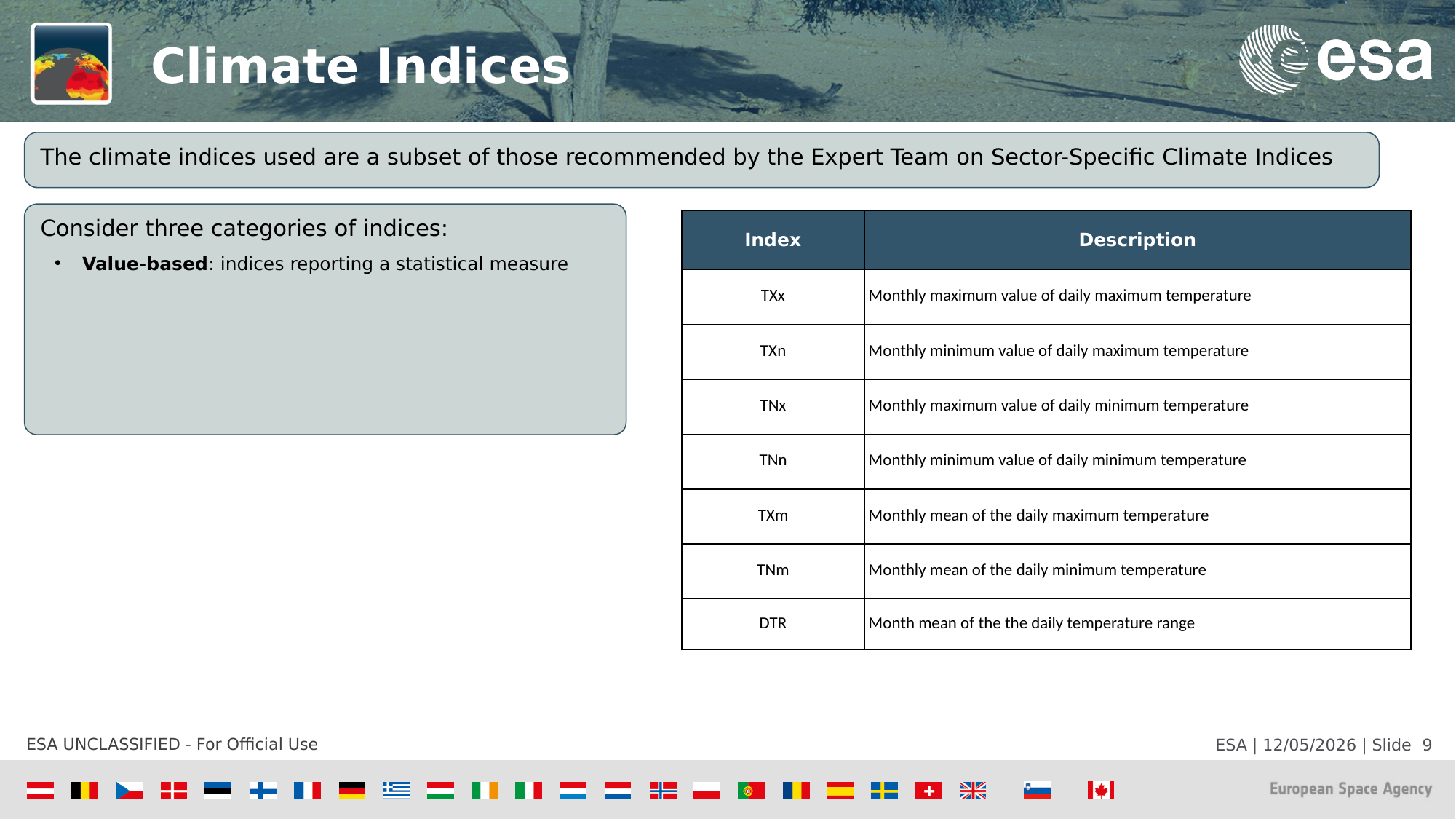

Climate Indices

The climate indices used are a subset of those recommended by the Expert Team on Sector-Specific Climate Indices

Consider three categories of indices:
| Index | Description |
| --- | --- |
| TXx | Monthly maximum value of daily maximum temperature |
| TXn | Monthly minimum value of daily maximum temperature |
| TNx | Monthly maximum value of daily minimum temperature |
| TNn | Monthly minimum value of daily minimum temperature |
| TXm | Monthly mean of the daily maximum temperature |
| TNm | Monthly mean of the daily minimum temperature |
| DTR | Month mean of the the daily temperature range |
Value-based: indices reporting a statistical measure